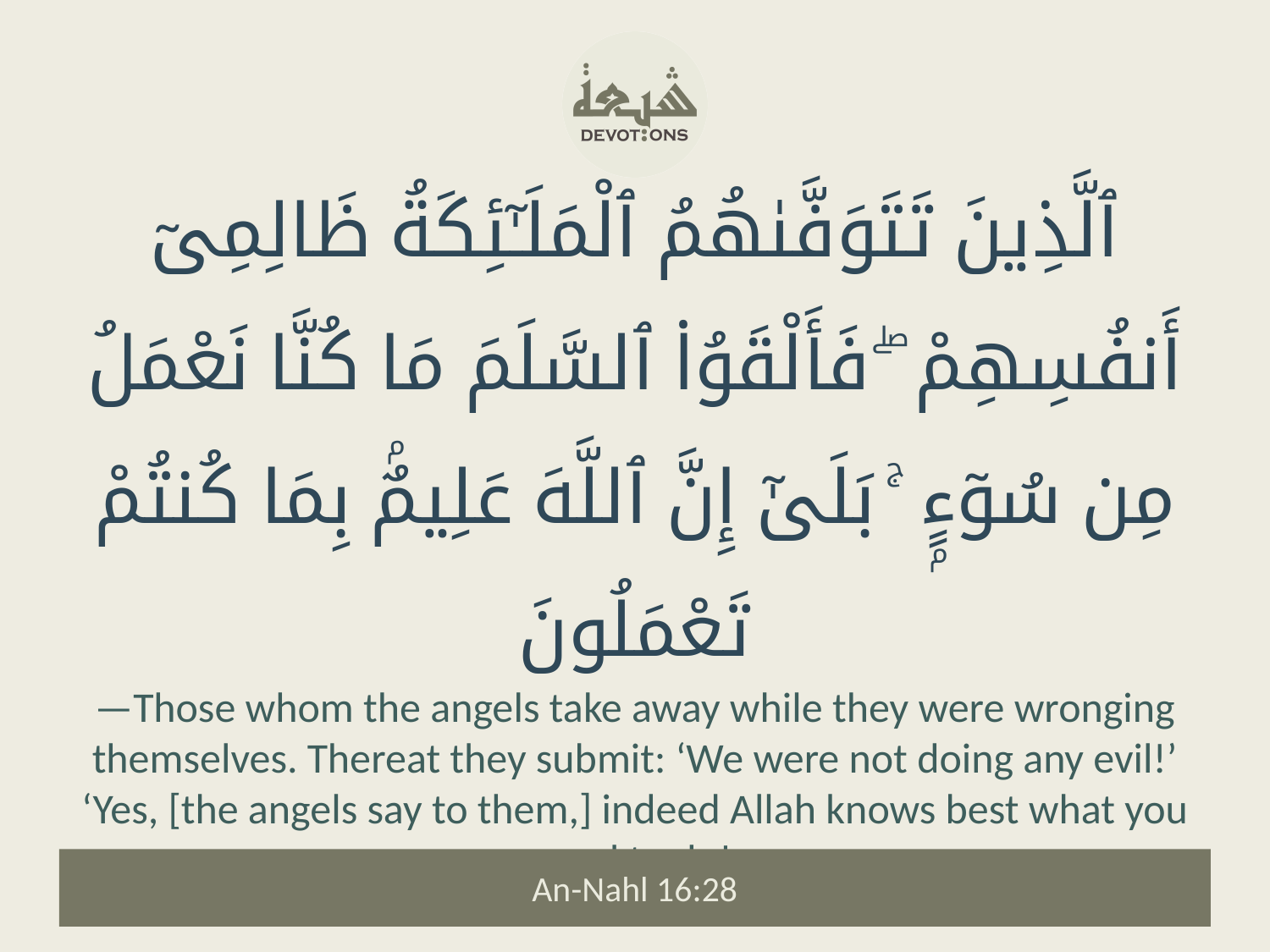

ٱلَّذِينَ تَتَوَفَّىٰهُمُ ٱلْمَلَـٰٓئِكَةُ ظَالِمِىٓ أَنفُسِهِمْ ۖ فَأَلْقَوُا۟ ٱلسَّلَمَ مَا كُنَّا نَعْمَلُ مِن سُوٓءٍۭ ۚ بَلَىٰٓ إِنَّ ٱللَّهَ عَلِيمٌۢ بِمَا كُنتُمْ تَعْمَلُونَ
—Those whom the angels take away while they were wronging themselves. Thereat they submit: ‘We were not doing any evil!’ ‘Yes, [the angels say to them,] indeed Allah knows best what you used to do!
An-Nahl 16:28